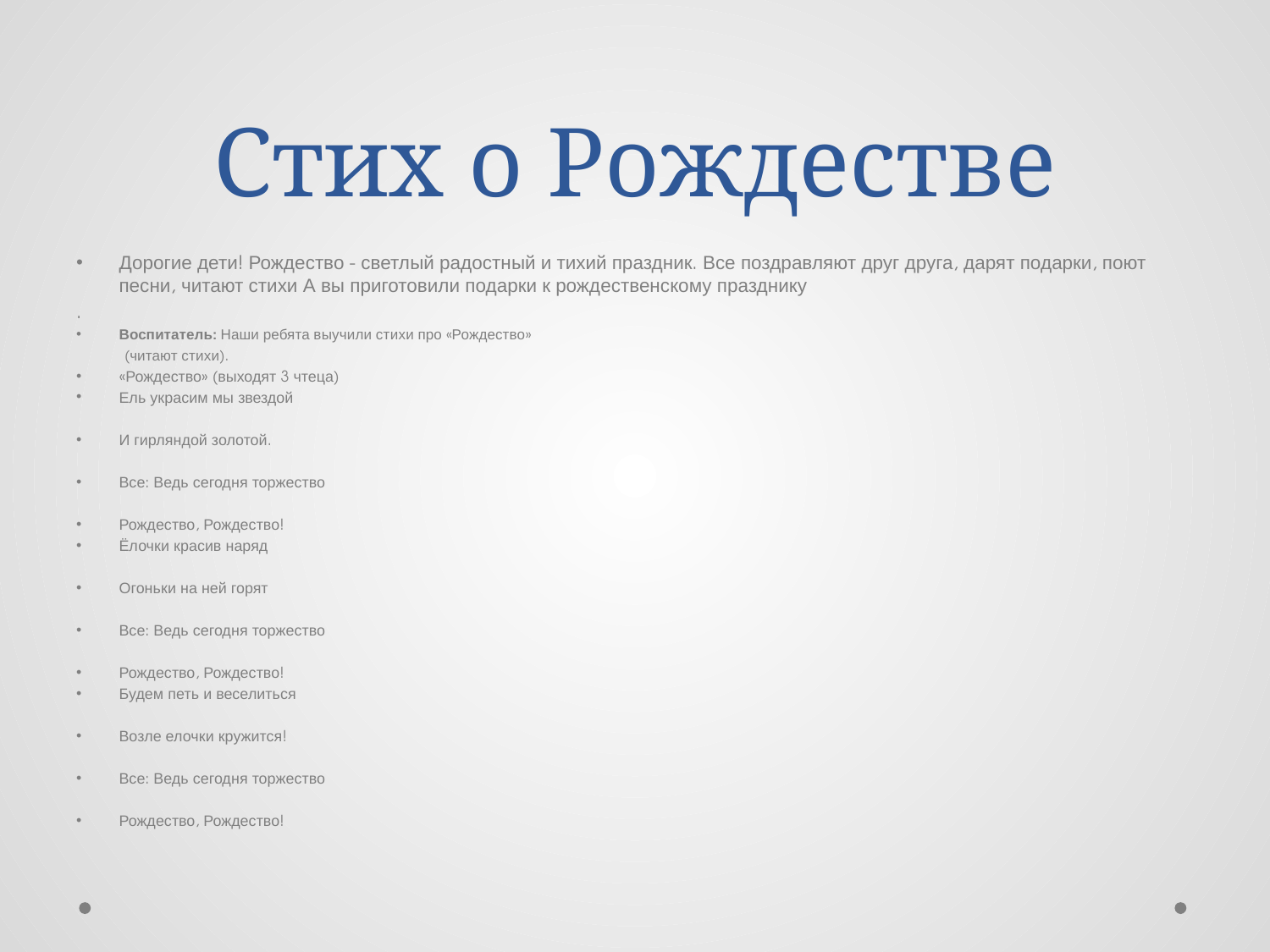

# Стих о Рождестве

Дорогие дети! Рождество - светлый радостный и тихий праздник. Все поздравляют друг друга, дарят подарки, поют песни, читают стихи А вы приготовили подарки к рождественскому празднику
.
Воспитатель: Наши ребята выучили стихи про «Рождество»
            (читают стихи).
«Рождество» (выходят 3 чтеца)
Ель украсим мы звездой

И гирляндой золотой.

Все: Ведь сегодня торжество

Рождество, Рождество!
Ёлочки красив наряд

Огоньки на ней горят

Все: Ведь сегодня торжество

Рождество, Рождество!
Будем петь и веселиться

Возле елочки кружится!

Все: Ведь сегодня торжество

Рождество, Рождество!